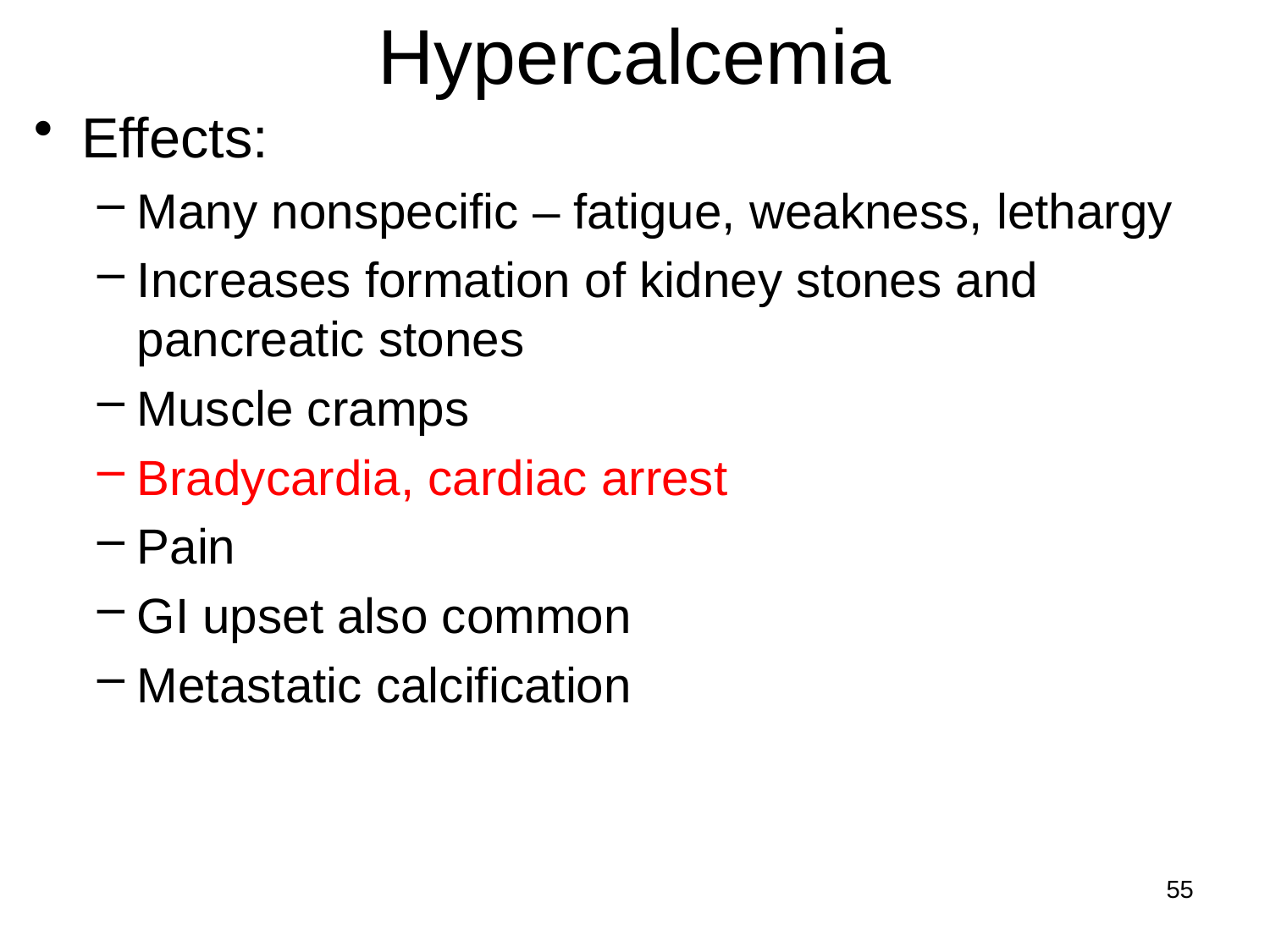

# Hypercalcemia
Effects:
Many nonspecific – fatigue, weakness, lethargy
Increases formation of kidney stones and pancreatic stones
Muscle cramps
Bradycardia, cardiac arrest
Pain
GI upset also common
Metastatic calcification
55